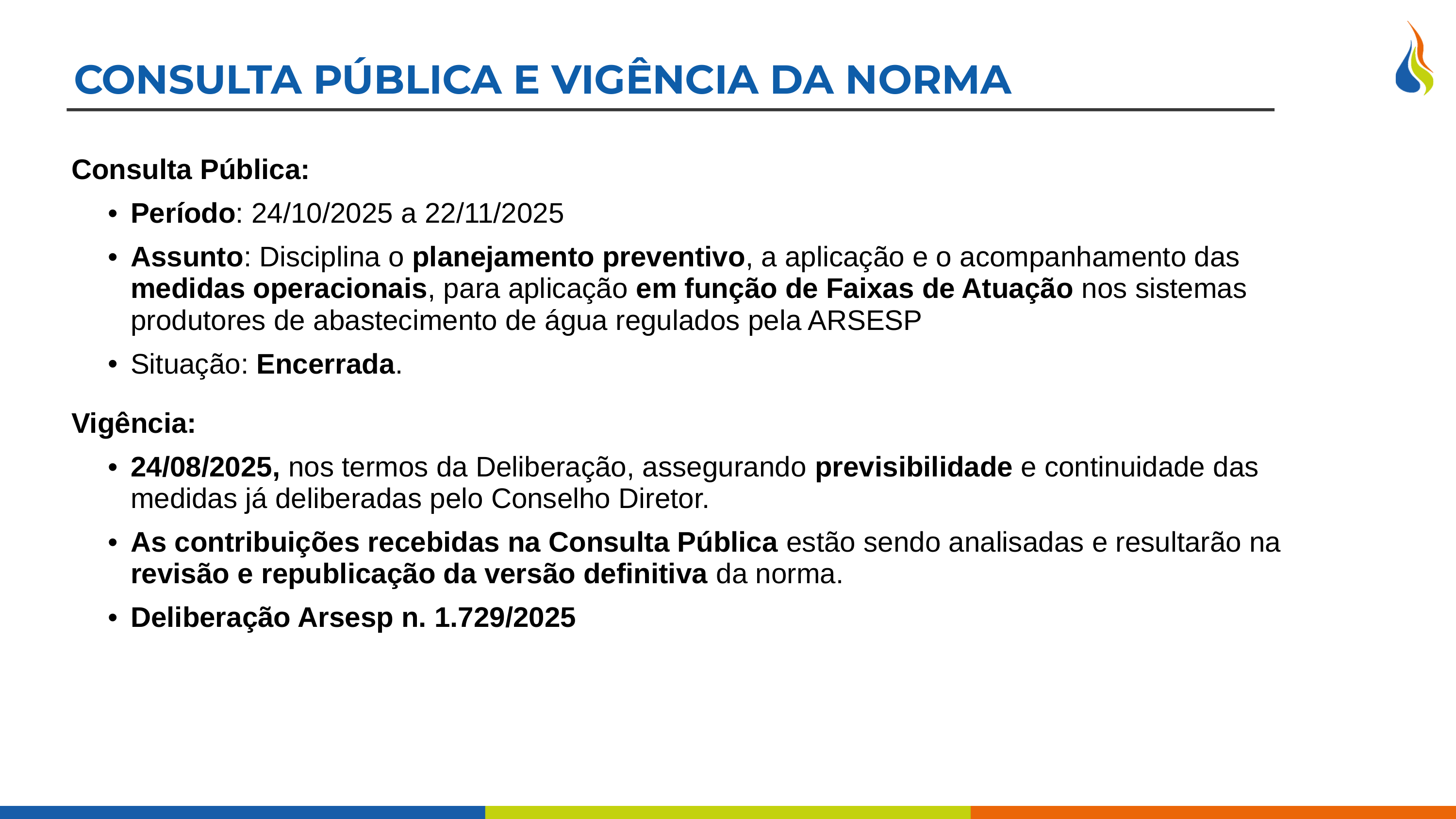

CONSULTA PÚBLICA E VIGÊNCIA DA NORMA

Consulta Pública:
Período: 24/10/2025 a 22/11/2025
Assunto: Disciplina o planejamento preventivo, a aplicação e o acompanhamento das medidas operacionais, para aplicação em função de Faixas de Atuação nos sistemas produtores de abastecimento de água regulados pela ARSESP
Situação: Encerrada.
Vigência:
24/08/2025, nos termos da Deliberação, assegurando previsibilidade e continuidade das medidas já deliberadas pelo Conselho Diretor.
As contribuições recebidas na Consulta Pública estão sendo analisadas e resultarão na revisão e republicação da versão definitiva da norma.
Deliberação Arsesp n. 1.729/2025